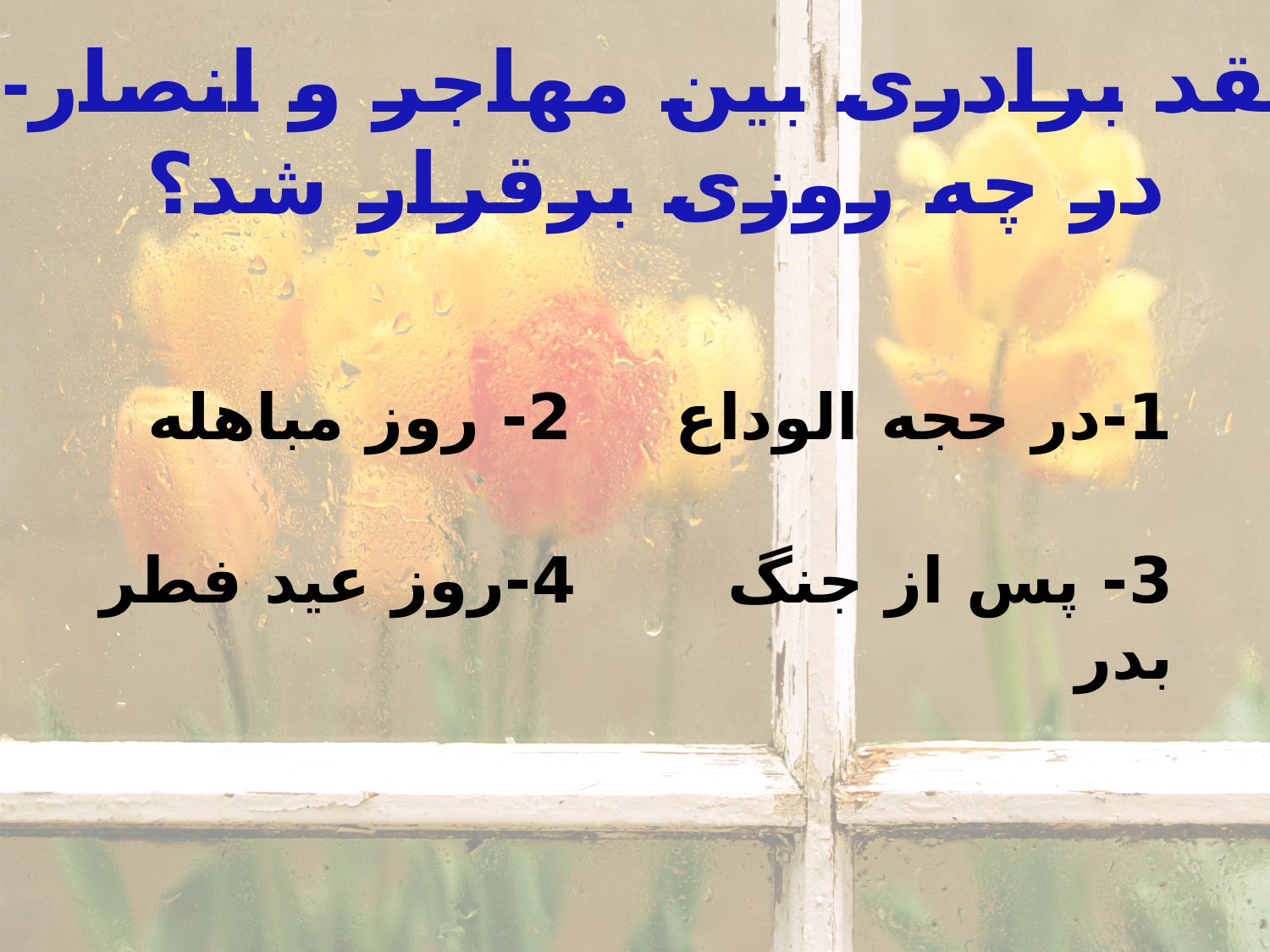

8-عقد برادری بین مهاجر و انصار
 در چه روزی برقرار شد؟
2- روز مباهله
1-در حجه الوداع
4-روز عید فطر
3- پس از جنگ بدر